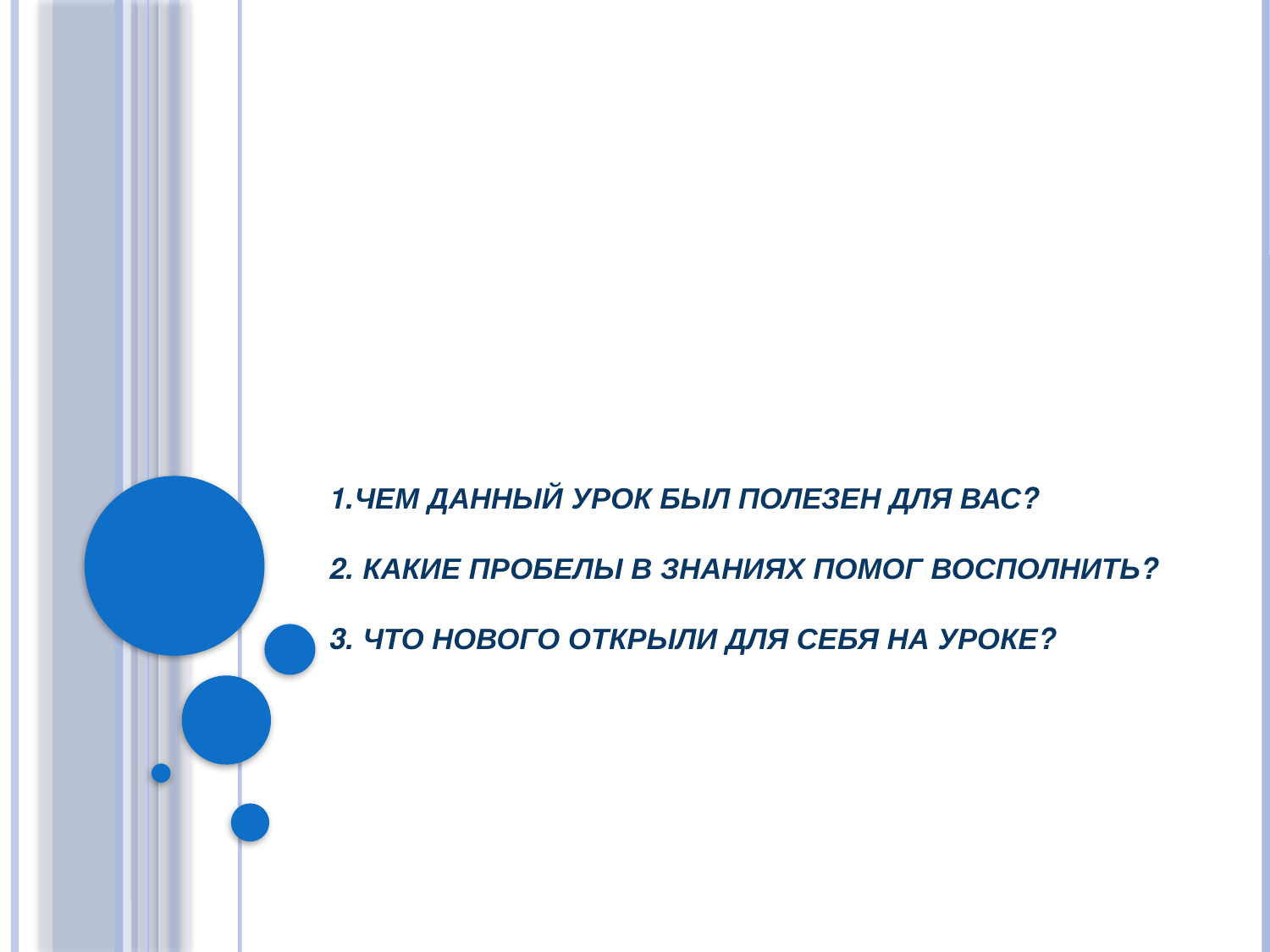

# 1.Чем данный урок был полезен для вас? 2. Какие пробелы в знаниях помог восполнить? 3. Что нового открыли для себя на уроке?